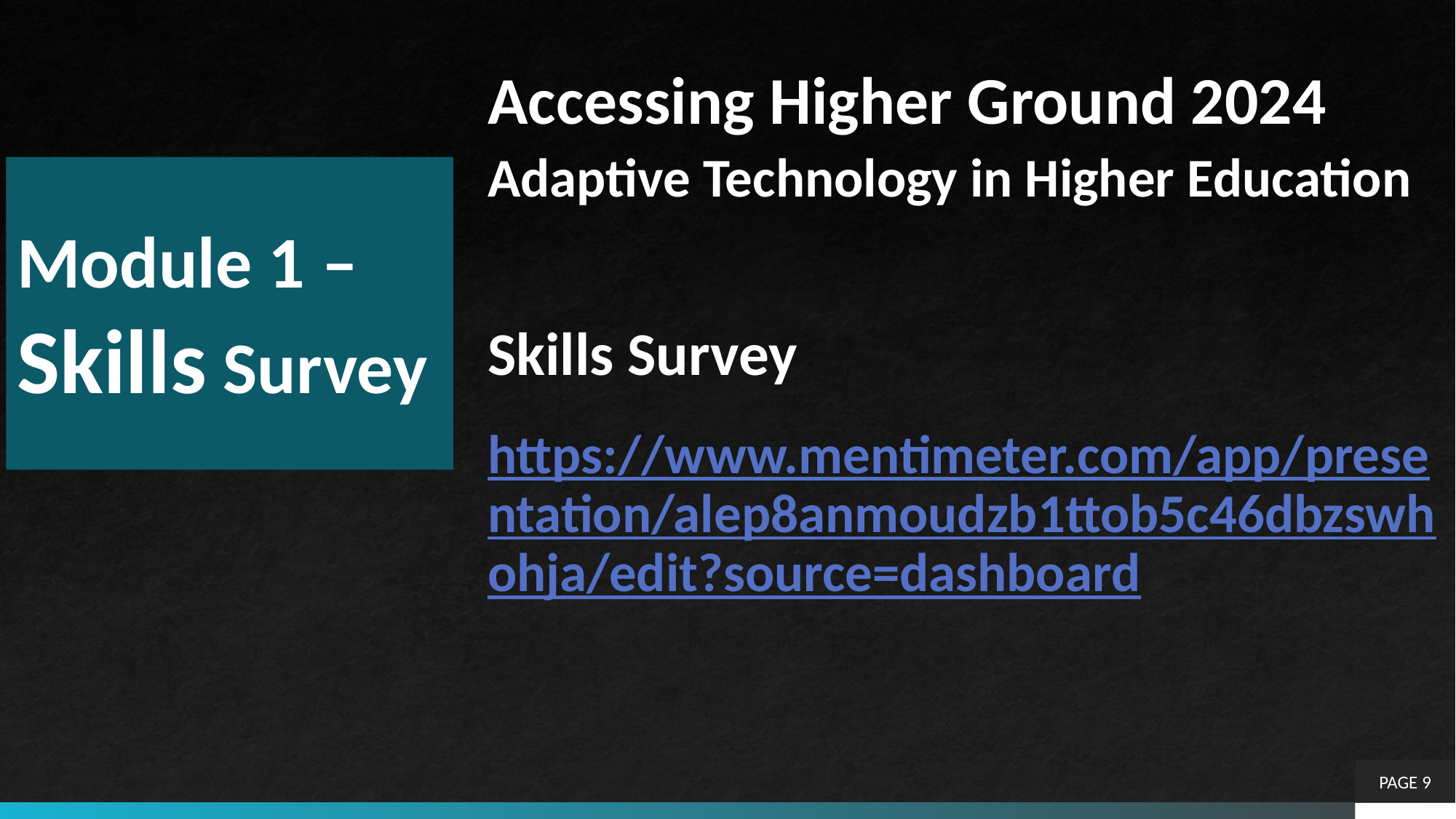

Accessing Higher Ground 2024 Adaptive Technology in Higher Education

Skills Survey
https://www.mentimeter.com/app/presentation/alep8anmoudzb1ttob5c46dbzswhohja/edit?source=dashboard

# Module 1 – Skills Survey
PAGE 9